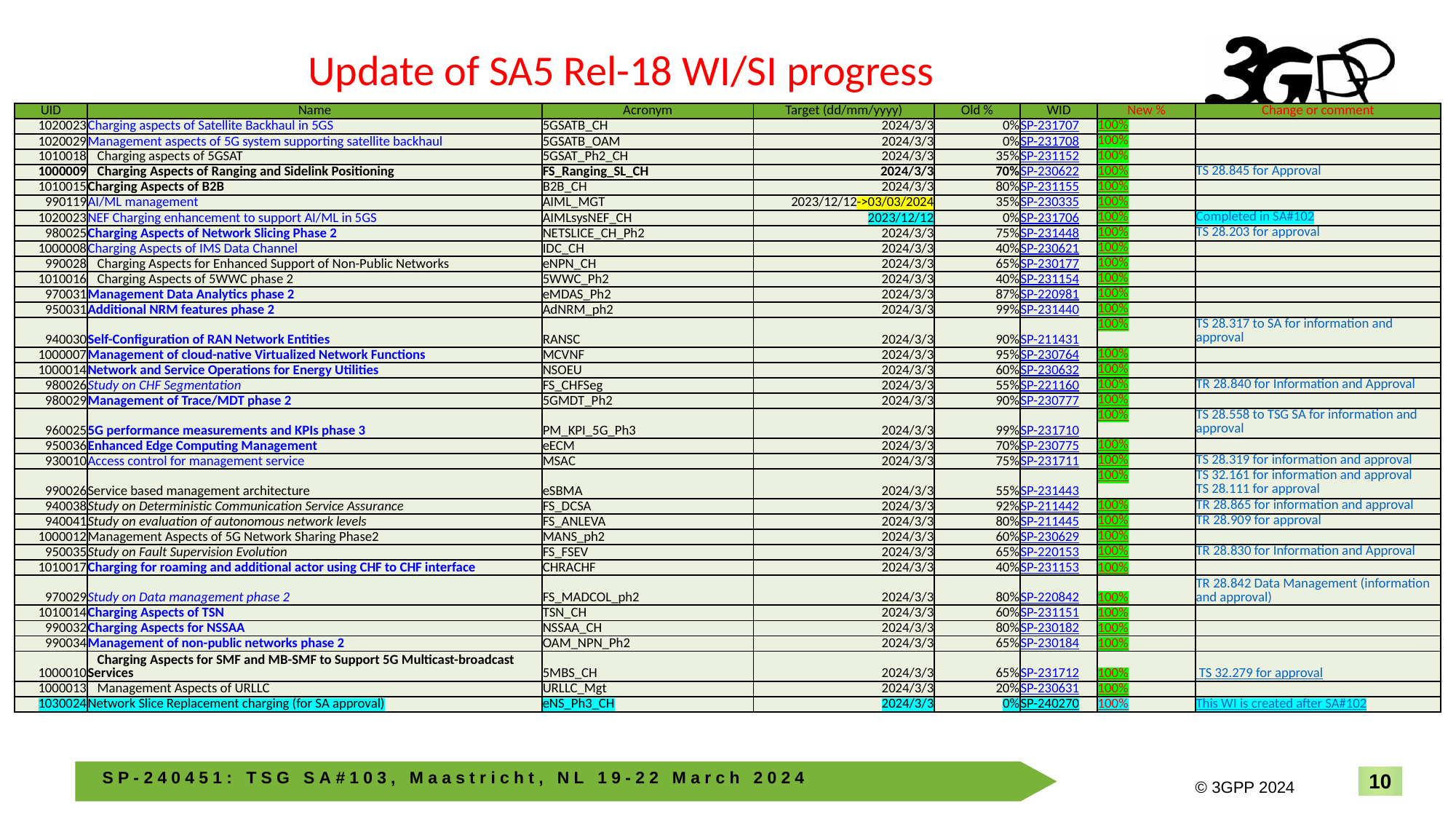

# Update of SA5 Rel-18 WI/SI progress
| UID | Name | Acronym | Target (dd/mm/yyyy) | Old % | WID | New % | Change or comment |
| --- | --- | --- | --- | --- | --- | --- | --- |
| 1020023 | Charging aspects of Satellite Backhaul in 5GS | 5GSATB\_CH | 2024/3/3 | 0% | SP-231707 | 100% |  |
| 1020029 | Management aspects of 5G system supporting satellite backhaul | 5GSATB\_OAM | 2024/3/3 | 0% | SP-231708 | 100% |  |
| 1010018 | Charging aspects of 5GSAT | 5GSAT\_Ph2\_CH | 2024/3/3 | 35% | SP-231152 | 100% |  |
| 1000009 | Charging Aspects of Ranging and Sidelink Positioning | FS\_Ranging\_SL\_CH | 2024/3/3 | 70% | SP-230622 | 100% | TS 28.845 for Approval |
| 1010015 | Charging Aspects of B2B | B2B\_CH | 2024/3/3 | 80% | SP-231155 | 100% |  |
| 990119 | AI/ML management | AIML\_MGT | 2023/12/12->03/03/2024 | 35% | SP-230335 | 100% |  |
| 1020023 | NEF Charging enhancement to support AI/ML in 5GS | AIMLsysNEF\_CH | 2023/12/12 | 0% | SP-231706 | 100% | Completed in SA#102 |
| 980025 | Charging Aspects of Network Slicing Phase 2 | NETSLICE\_CH\_Ph2 | 2024/3/3 | 75% | SP-231448 | 100% | TS 28.203 for approval |
| 1000008 | Charging Aspects of IMS Data Channel | IDC\_CH | 2024/3/3 | 40% | SP-230621 | 100% |  |
| 990028 | Charging Aspects for Enhanced Support of Non-Public Networks | eNPN\_CH | 2024/3/3 | 65% | SP-230177 | 100% |  |
| 1010016 | Charging Aspects of 5WWC phase 2 | 5WWC\_Ph2 | 2024/3/3 | 40% | SP-231154 | 100% |  |
| 970031 | Management Data Analytics phase 2 | eMDAS\_Ph2 | 2024/3/3 | 87% | SP-220981 | 100% |  |
| 950031 | Additional NRM features phase 2 | AdNRM\_ph2 | 2024/3/3 | 99% | SP-231440 | 100% |  |
| 940030 | Self-Configuration of RAN Network Entities | RANSC | 2024/3/3 | 90% | SP-211431 | 100% | TS 28.317 to SA for information and approval |
| 1000007 | Management of cloud-native Virtualized Network Functions | MCVNF | 2024/3/3 | 95% | SP-230764 | 100% |  |
| 1000014 | Network and Service Operations for Energy Utilities | NSOEU | 2024/3/3 | 60% | SP-230632 | 100% |  |
| 980026 | Study on CHF Segmentation | FS\_CHFSeg | 2024/3/3 | 55% | SP-221160 | 100% | TR 28.840 for Information and Approval |
| 980029 | Management of Trace/MDT phase 2 | 5GMDT\_Ph2 | 2024/3/3 | 90% | SP-230777 | 100% |  |
| 960025 | 5G performance measurements and KPIs phase 3 | PM\_KPI\_5G\_Ph3 | 2024/3/3 | 99% | SP-231710 | 100% | TS 28.558 to TSG SA for information and approval |
| 950036 | Enhanced Edge Computing Management | eECM | 2024/3/3 | 70% | SP-230775 | 100% |  |
| 930010 | Access control for management service | MSAC | 2024/3/3 | 75% | SP-231711 | 100% | TS 28.319 for information and approval |
| 990026 | Service based management architecture | eSBMA | 2024/3/3 | 55% | SP-231443 | 100% | TS 32.161 for information and approval TS 28.111 for approval |
| 940038 | Study on Deterministic Communication Service Assurance | FS\_DCSA | 2024/3/3 | 92% | SP-211442 | 100% | TR 28.865 for information and approval |
| 940041 | Study on evaluation of autonomous network levels | FS\_ANLEVA | 2024/3/3 | 80% | SP-211445 | 100% | TR 28.909 for approval |
| 1000012 | Management Aspects of 5G Network Sharing Phase2 | MANS\_ph2 | 2024/3/3 | 60% | SP-230629 | 100% |  |
| 950035 | Study on Fault Supervision Evolution | FS\_FSEV | 2024/3/3 | 65% | SP-220153 | 100% | TR 28.830 for Information and Approval |
| 1010017 | Charging for roaming and additional actor using CHF to CHF interface | CHRACHF | 2024/3/3 | 40% | SP-231153 | 100% |  |
| 970029 | Study on Data management phase 2 | FS\_MADCOL\_ph2 | 2024/3/3 | 80% | SP-220842 | 100% | TR 28.842 Data Management (information and approval) |
| 1010014 | Charging Aspects of TSN | TSN\_CH | 2024/3/3 | 60% | SP-231151 | 100% |  |
| 990032 | Charging Aspects for NSSAA | NSSAA\_CH | 2024/3/3 | 80% | SP-230182 | 100% |  |
| 990034 | Management of non-public networks phase 2 | OAM\_NPN\_Ph2 | 2024/3/3 | 65% | SP-230184 | 100% |  |
| 1000010 | Charging Aspects for SMF and MB-SMF to Support 5G Multicast-broadcast Services | 5MBS\_CH | 2024/3/3 | 65% | SP-231712 | 100% | TS 32.279 for approval |
| 1000013 | Management Aspects of URLLC | URLLC\_Mgt | 2024/3/3 | 20% | SP-230631 | 100% |  |
| 1030024 | Network Slice Replacement charging (for SA approval) | eNS\_Ph3\_CH | 2024/3/3 | 0% | SP-240270 | 100% | This WI is created after SA#102 |